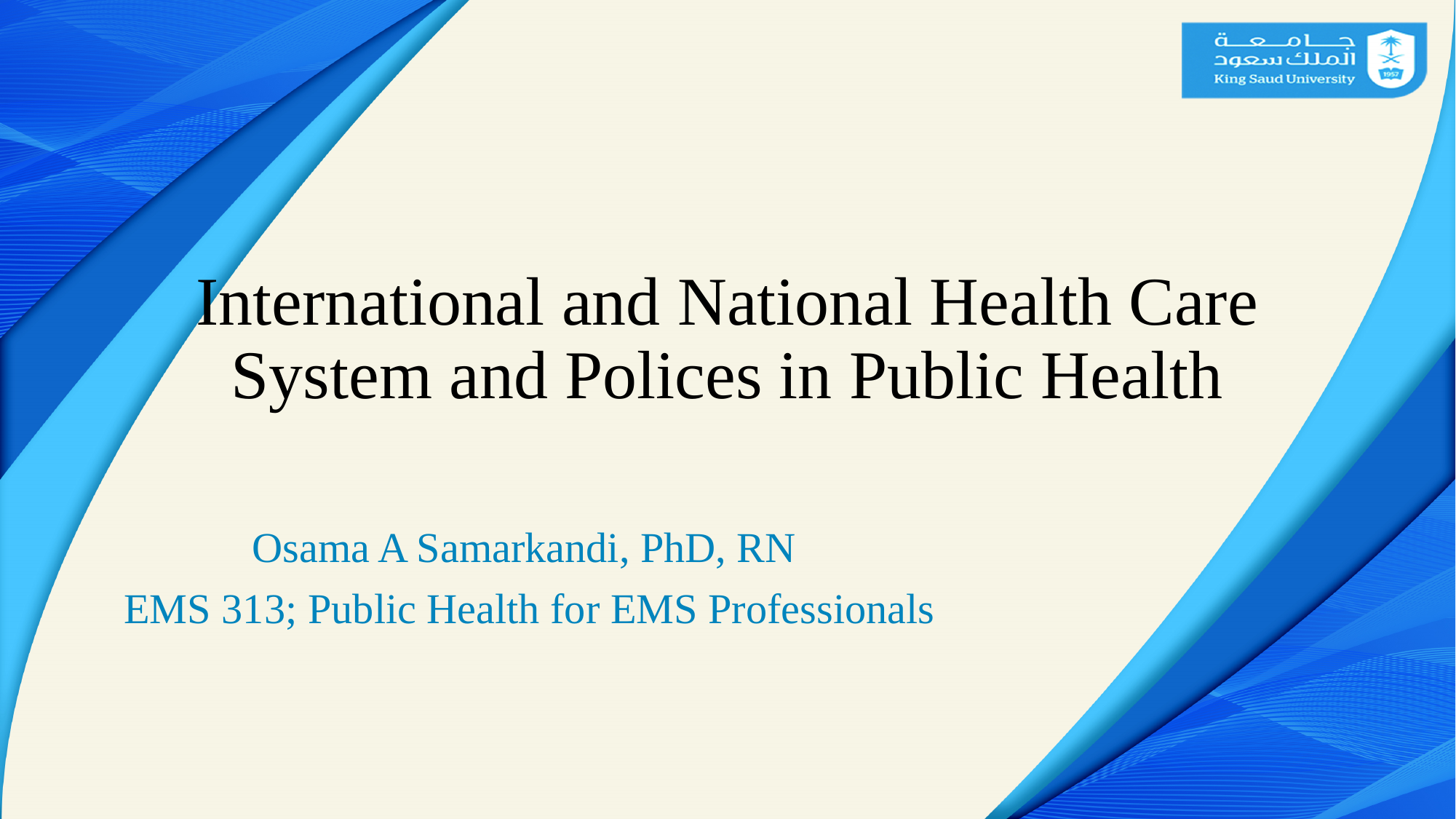

# International and National Health Care System and Polices in Public Health
Osama A Samarkandi, PhD, RN
EMS 313; Public Health for EMS Professionals